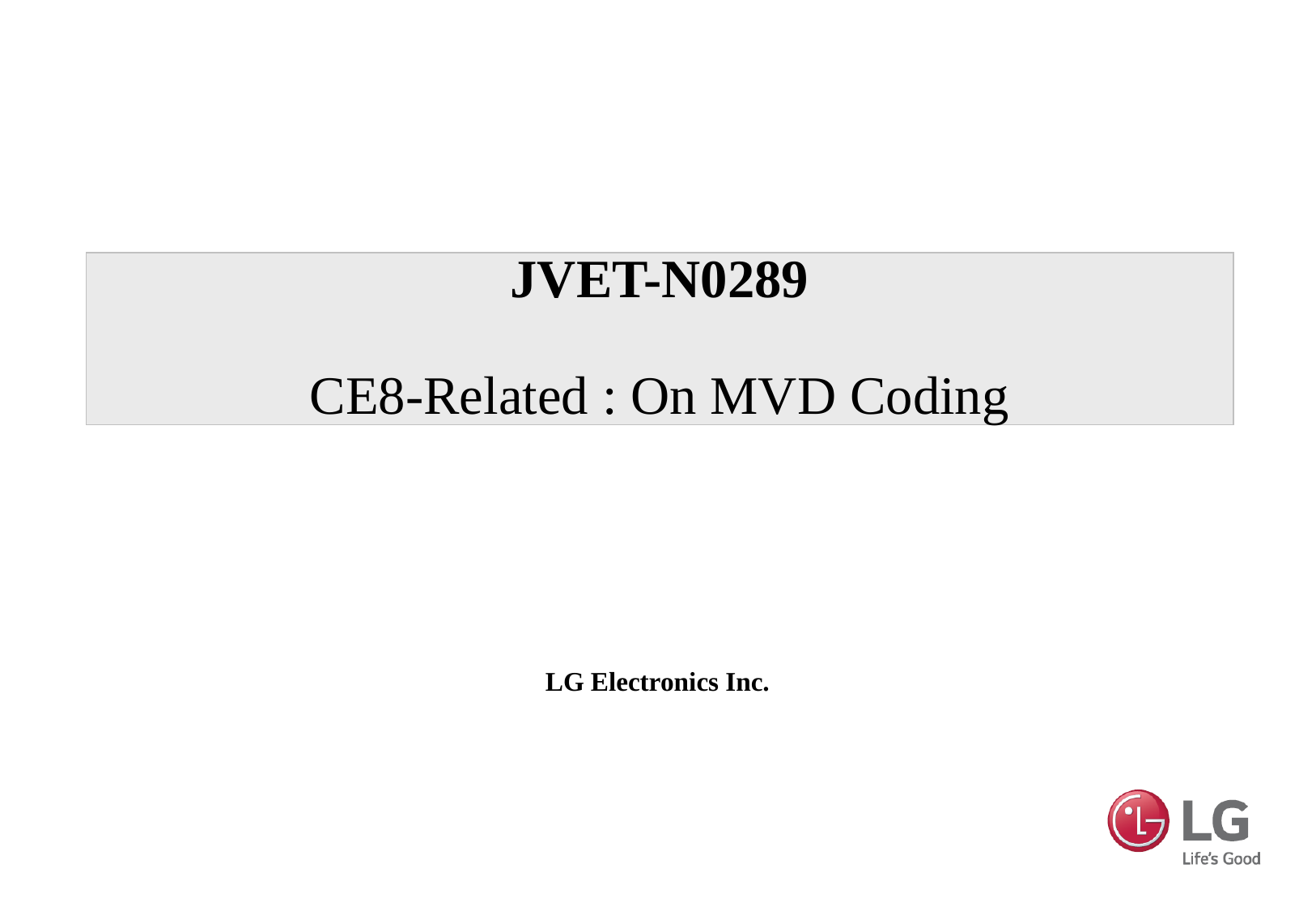

# JVET-N0289 CE8-Related : On MVD Coding